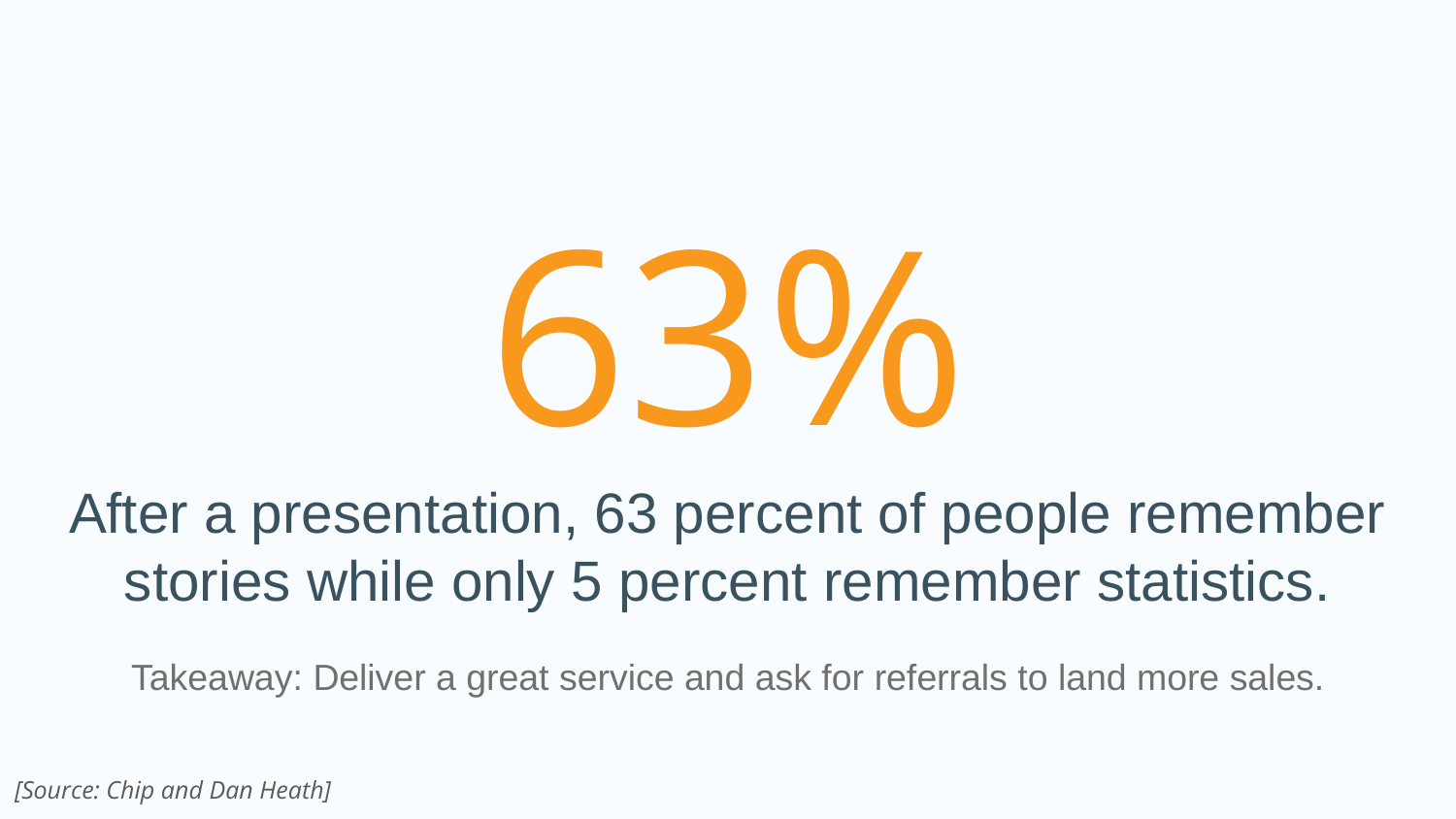

# 63%
After a presentation, 63 percent of people remember stories while only 5 percent remember statistics.
Takeaway: Deliver a great service and ask for referrals to land more sales.
[Source: Chip and Dan Heath]